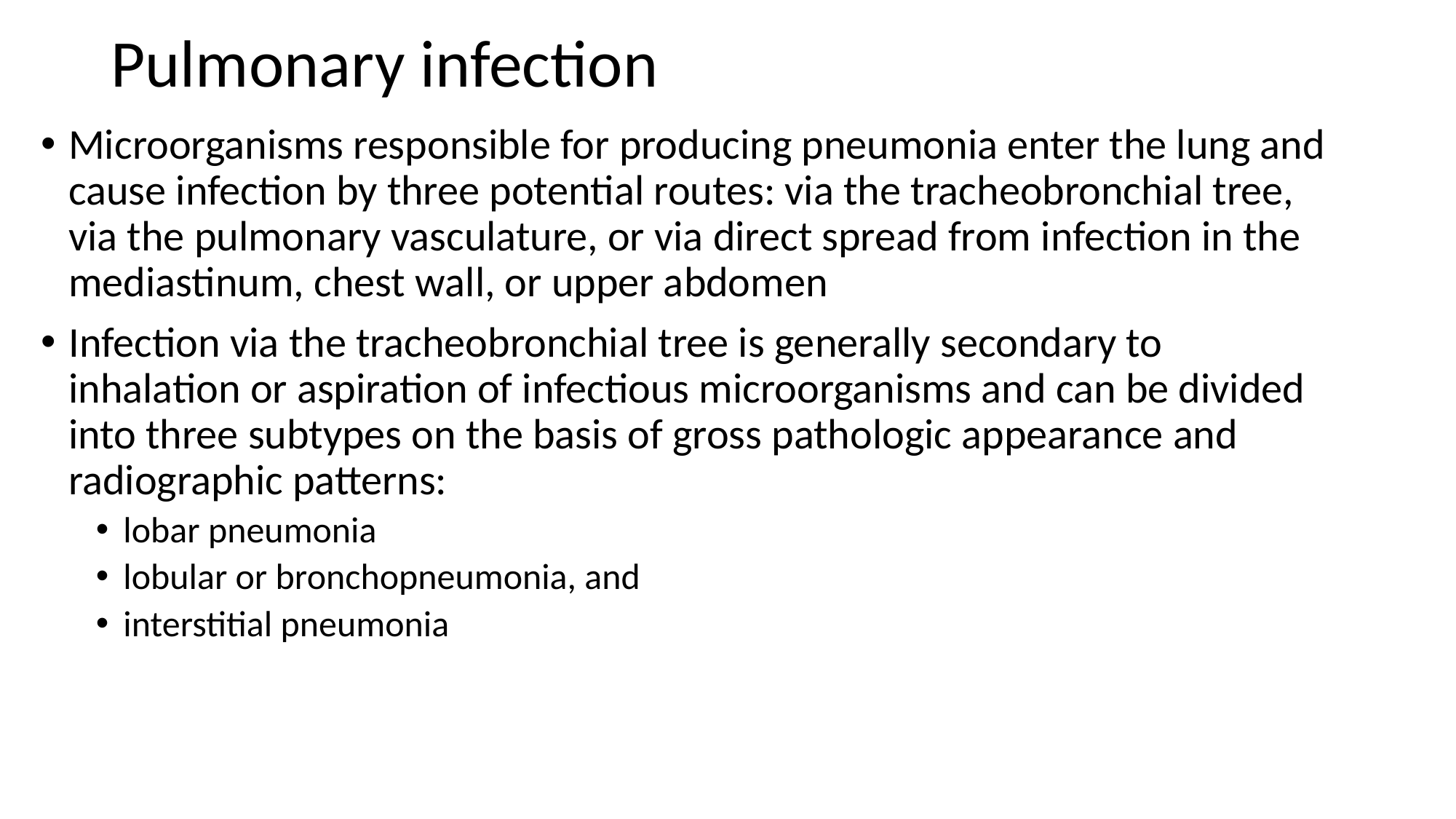

# Pulmonary infection
Microorganisms responsible for producing pneumonia enter the lung and cause infection by three potential routes: via the tracheobronchial tree, via the pulmonary vasculature, or via direct spread from infection in the mediastinum, chest wall, or upper abdomen
Infection via the tracheobronchial tree is generally secondary to inhalation or aspiration of infectious microorganisms and can be divided into three subtypes on the basis of gross pathologic appearance and radiographic patterns:
lobar pneumonia
lobular or bronchopneumonia, and
interstitial pneumonia